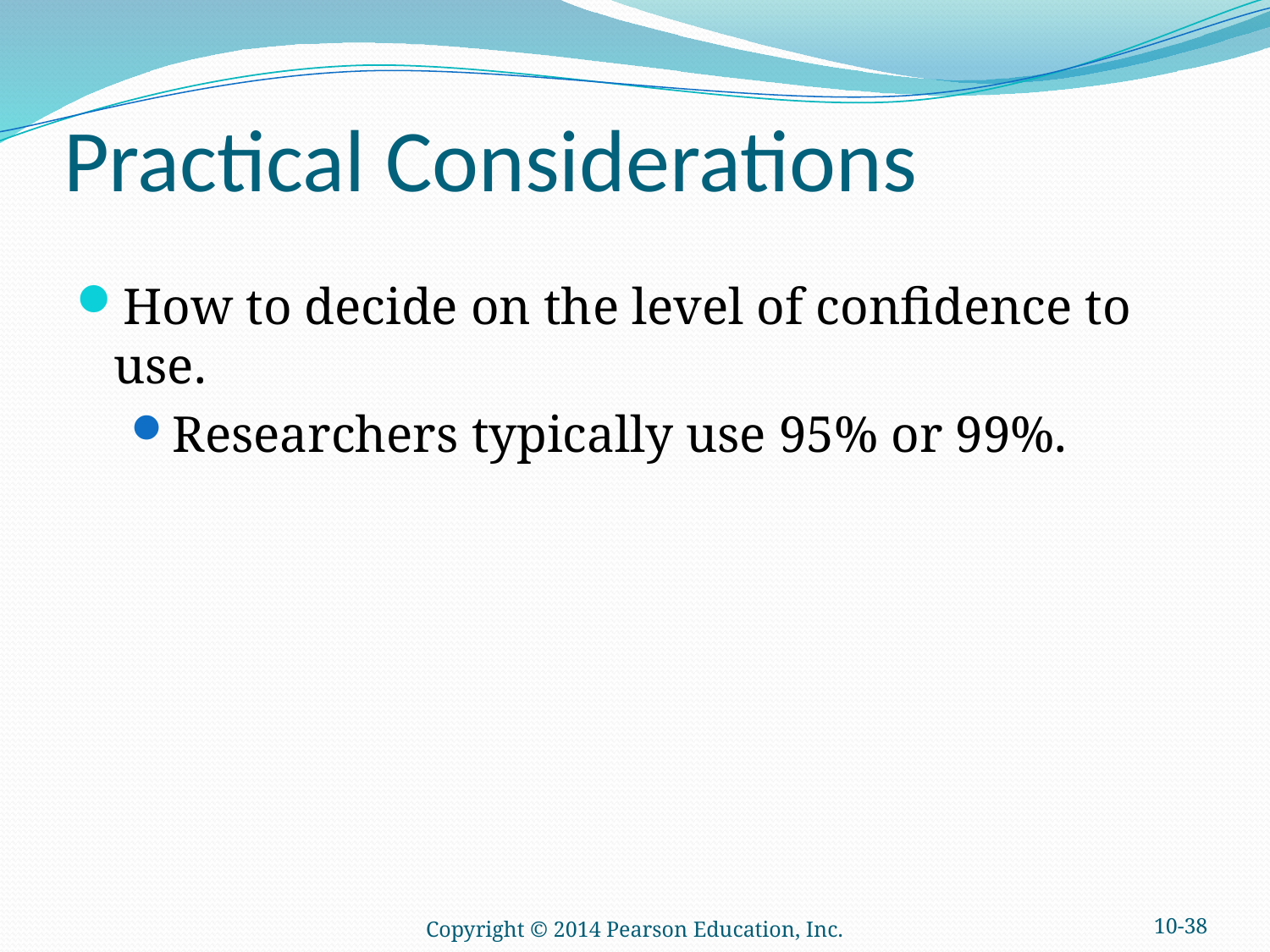

# Practical Considerations
How to decide on the level of confidence to use.
Researchers typically use 95% or 99%.